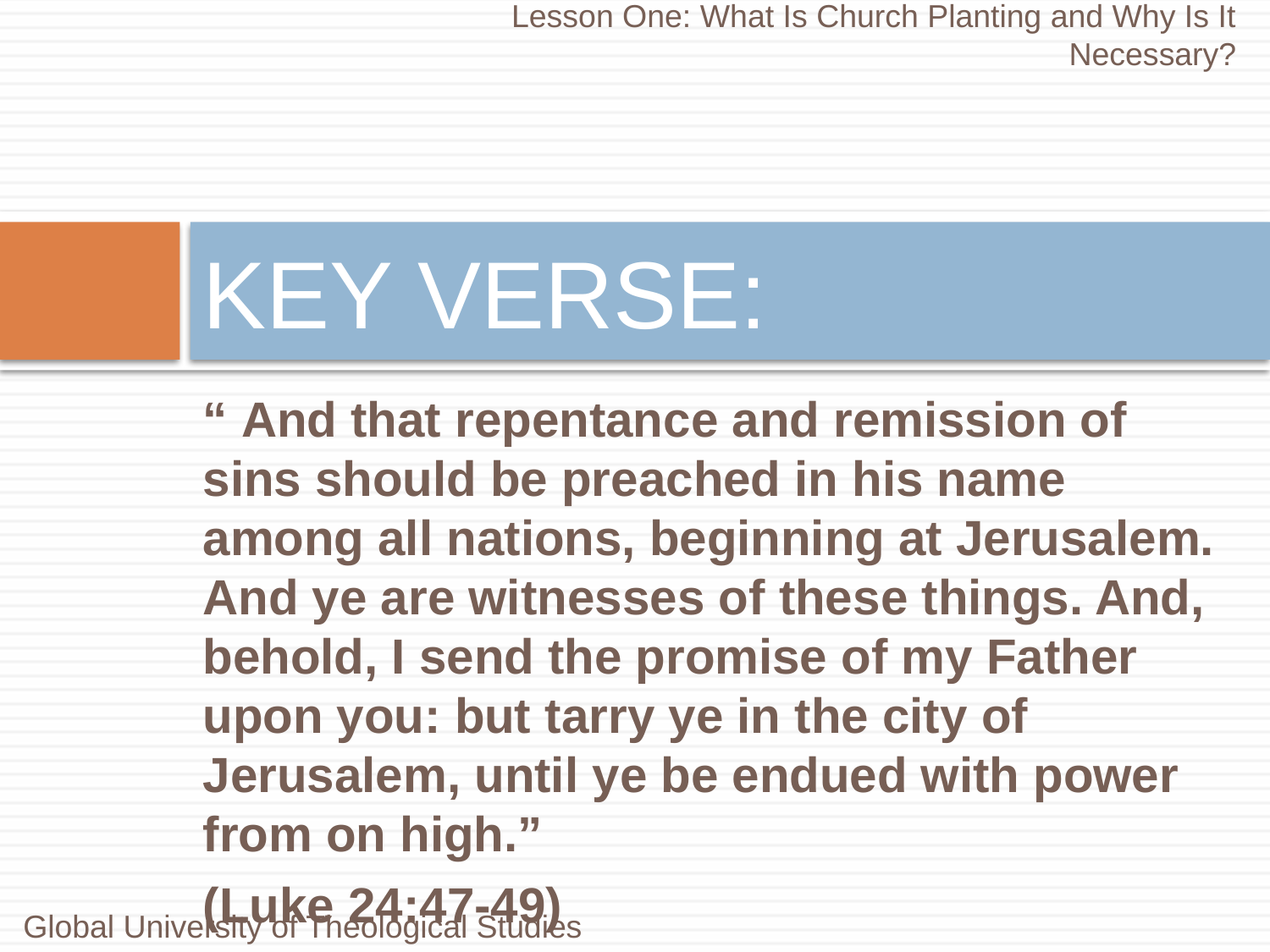

Lesson One: What Is Church Planting and Why Is It Necessary?
# KEY VERSE:
“ And that repentance and remission of sins should be preached in his name among all nations, beginning at Jerusalem. And ye are witnesses of these things. And, behold, I send the promise of my Father upon you: but tarry ye in the city of Jerusalem, until ye be endued with power from on high.”
(Luke 24:47-49)
Global University of Theological Studies